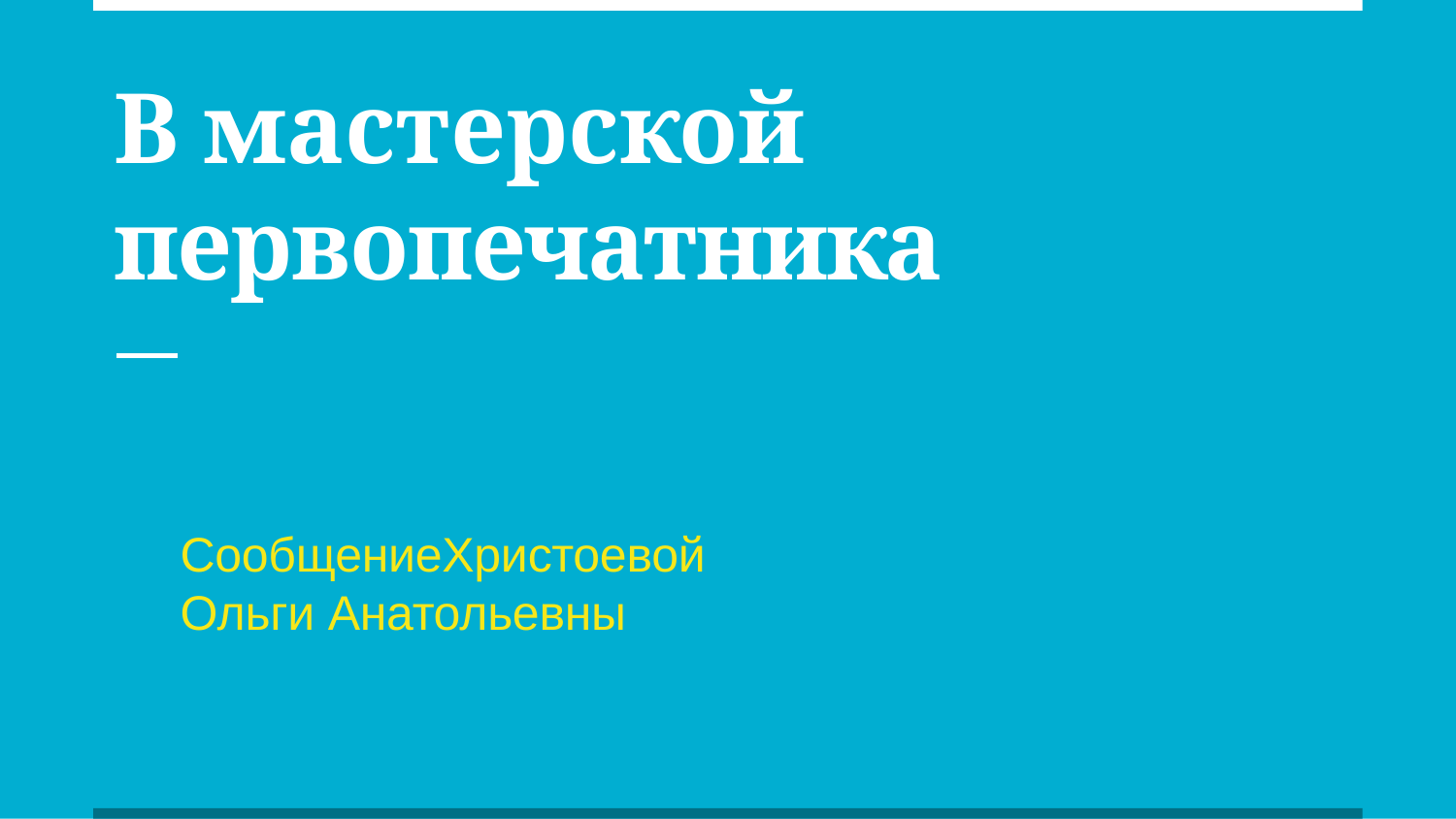

# В мастерской первопечатника

СообщениеХристоевой Ольги Анатольевны